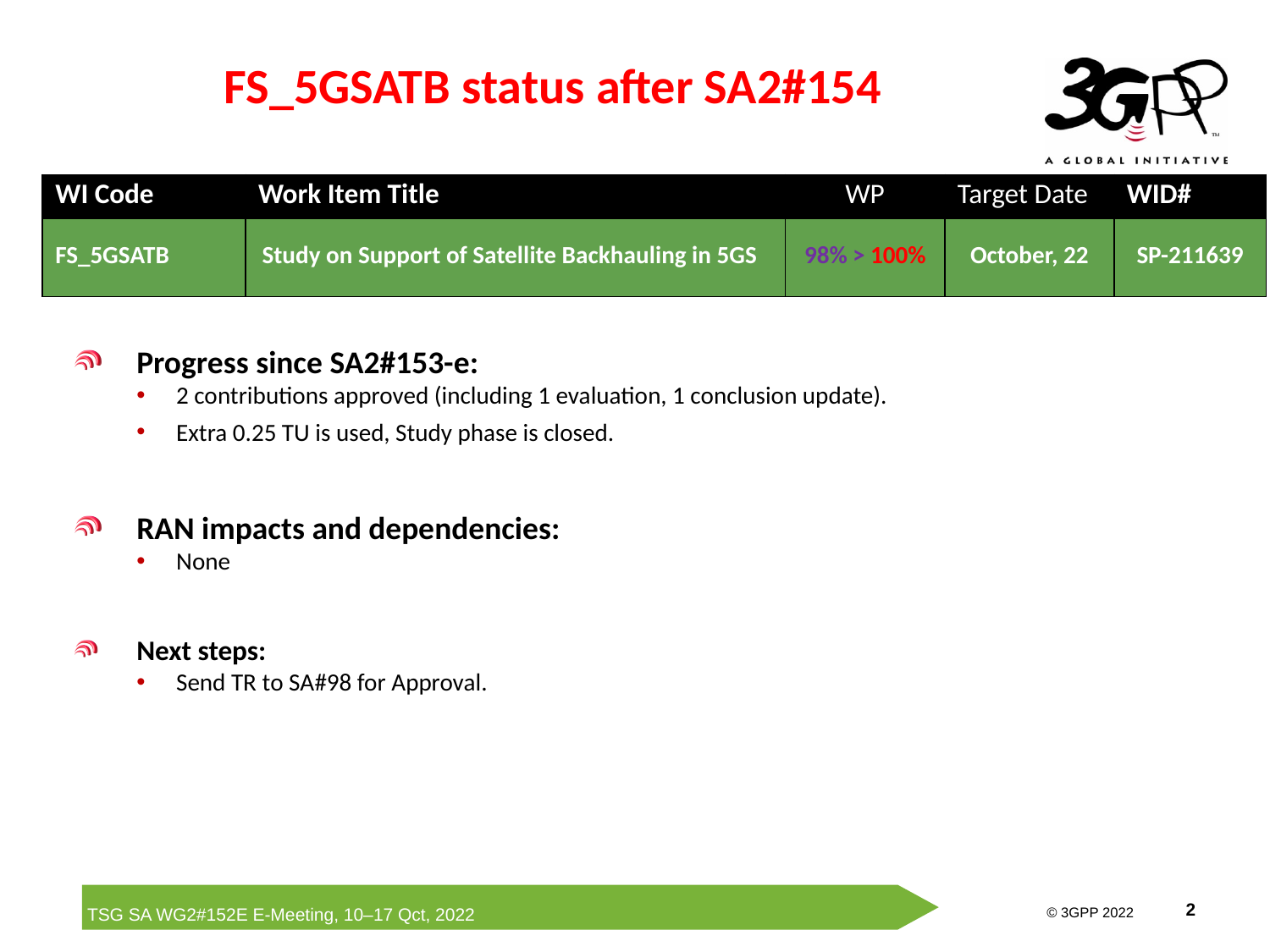

# FS_5GSATB status after SA2#154
| WI Code | Work Item Title | WP | Target Date | WID# |
| --- | --- | --- | --- | --- |
| FS\_5GSATB | Study on Support of Satellite Backhauling in 5GS | 98% > 100% | October, 22 | SP-211639 |
Progress since SA2#153-e:
2 contributions approved (including 1 evaluation, 1 conclusion update).
Extra 0.25 TU is used, Study phase is closed.

RAN impacts and dependencies:
None

Next steps:
Send TR to SA#98 for Approval.